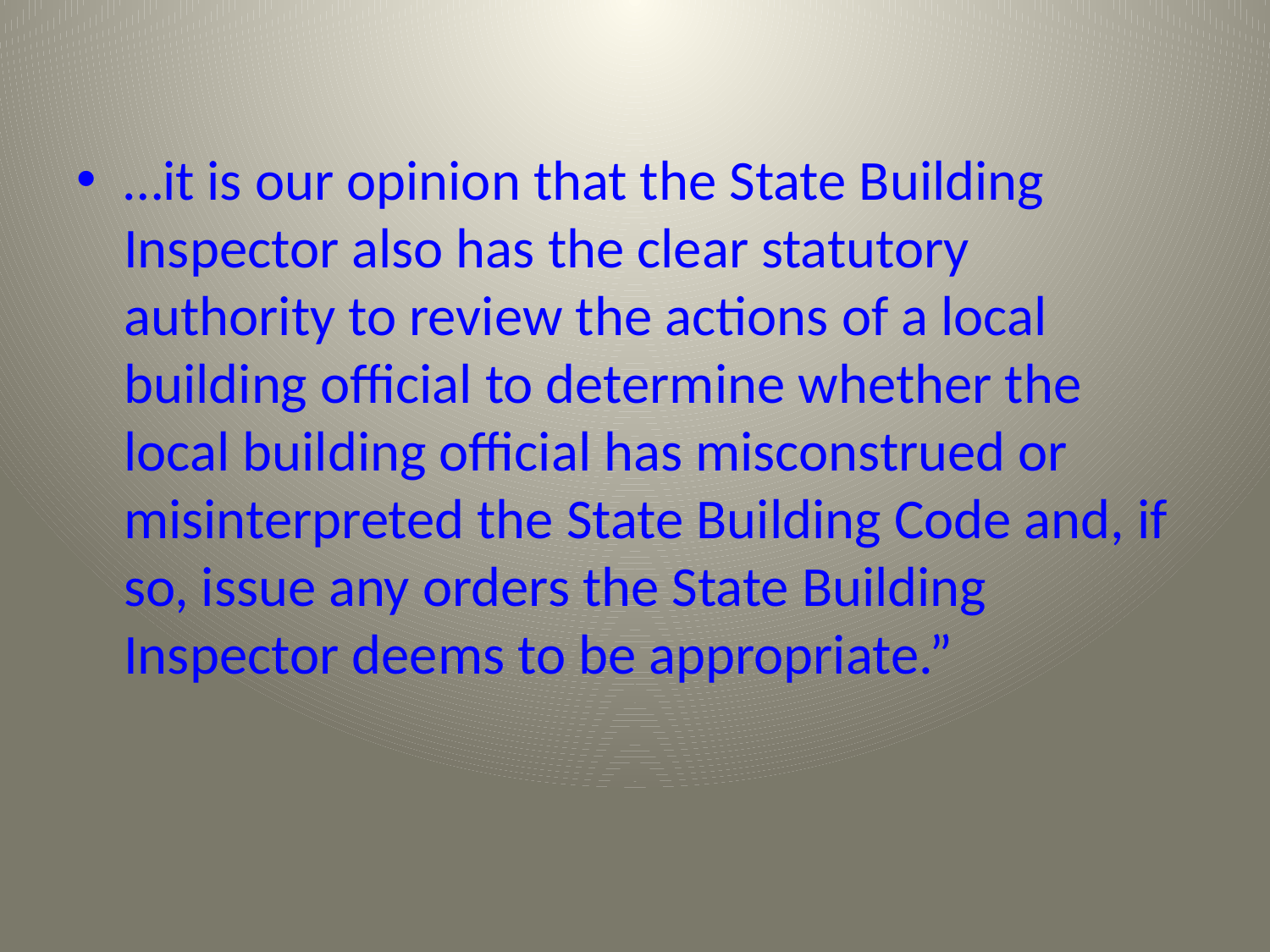

…it is our opinion that the State Building Inspector also has the clear statutory authority to review the actions of a local building official to determine whether the local building official has misconstrued or misinterpreted the State Building Code and, if so, issue any orders the State Building Inspector deems to be appropriate.”